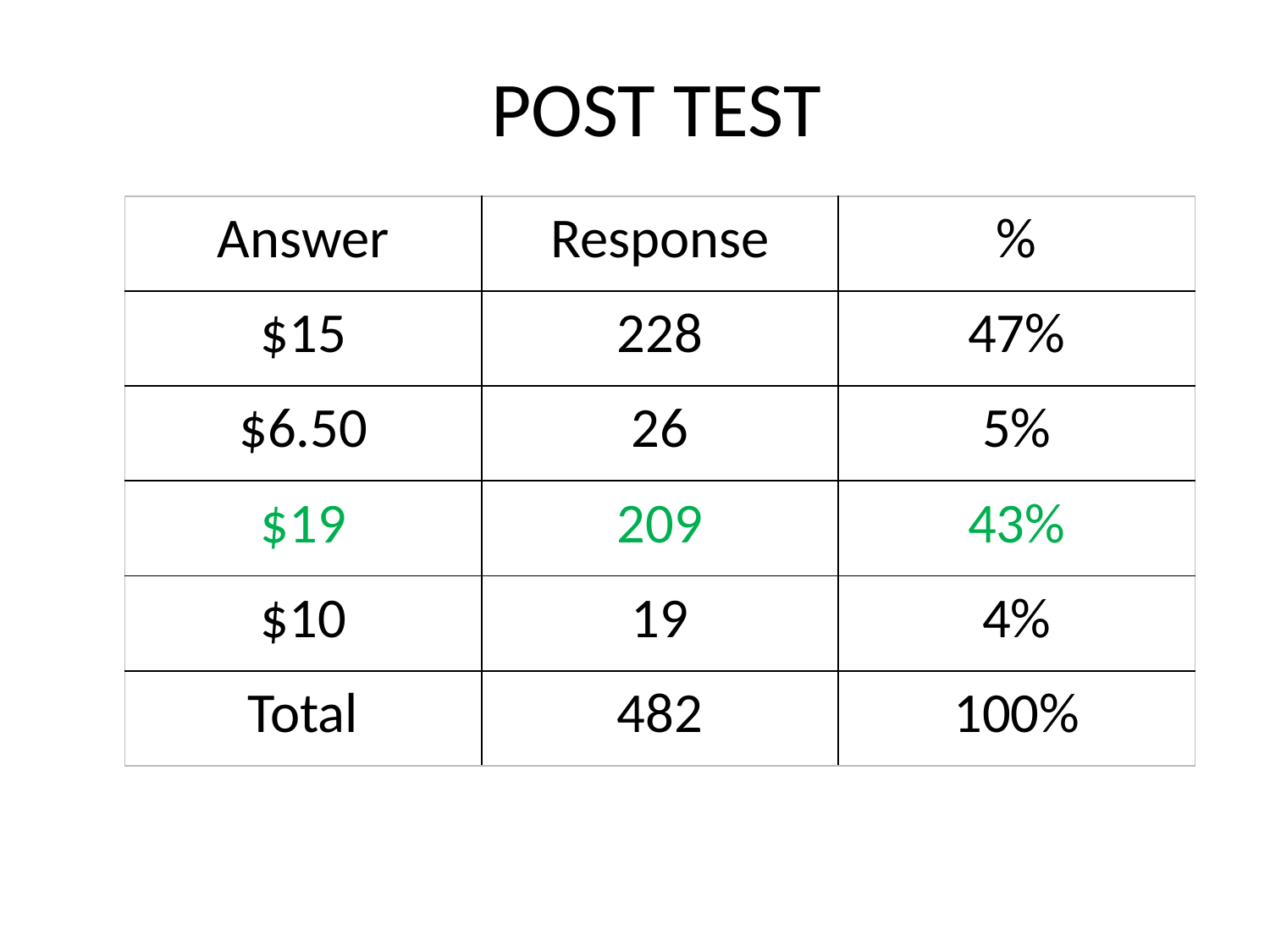

# POST TEST
| Answer | Response | % |
| --- | --- | --- |
| $15 | 228 | 47% |
| $6.50 | 26 | 5% |
| $19 | 209 | 43% |
| $10 | 19 | 4% |
| Total | 482 | 100% |